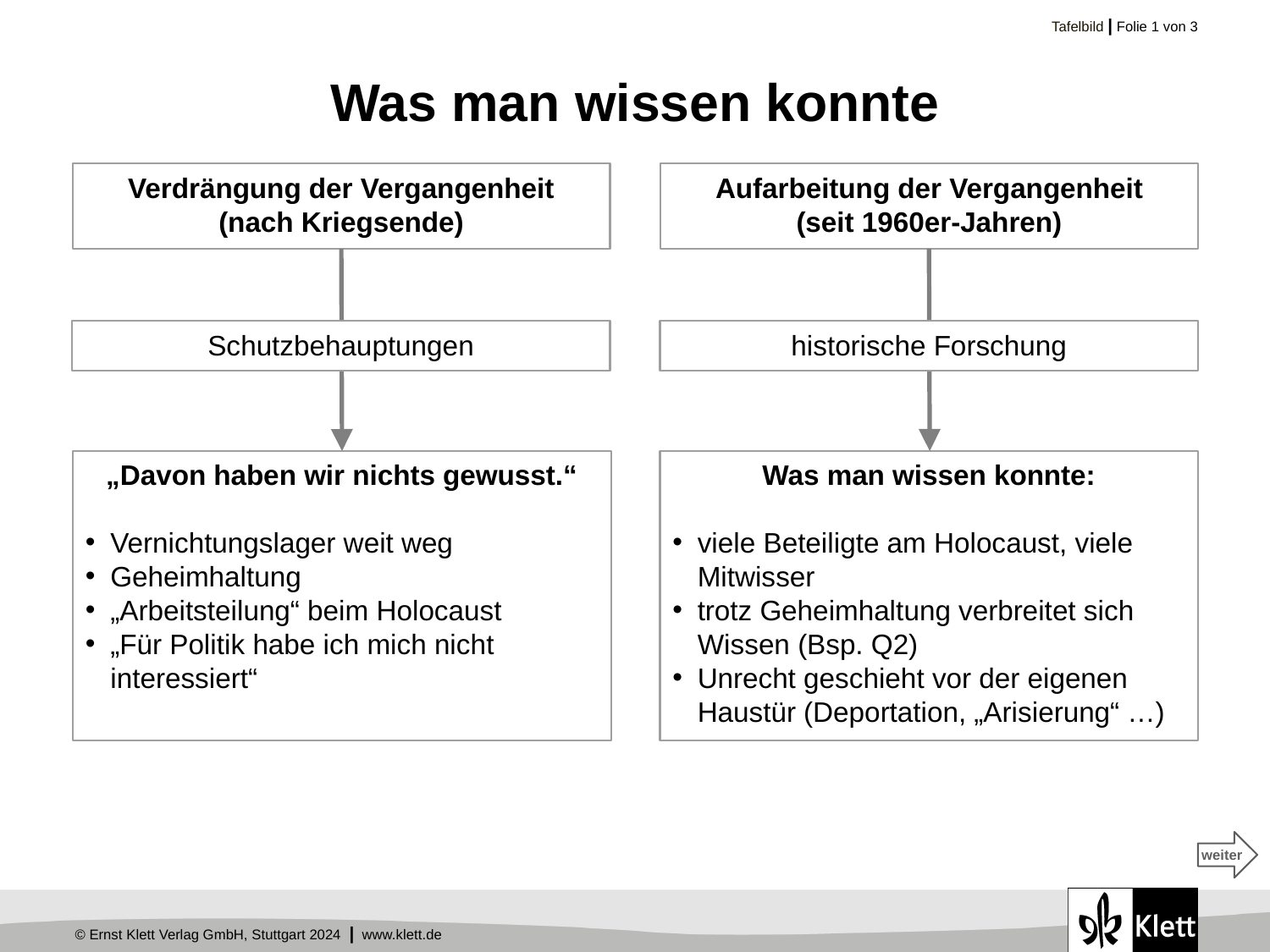

# Was man wissen konnte
Verdrängung der Vergangenheit
(nach Kriegsende)
Aufarbeitung der Vergangenheit
(seit 1960er-Jahren)
Schutzbehauptungen
historische Forschung
Was man wissen konnte:

viele Beteiligte am Holocaust, viele Mitwisser
trotz Geheimhaltung verbreitet sich Wissen (Bsp. Q2)
Unrecht geschieht vor der eigenen Haustür (Deportation, „Arisierung“ …)
„Davon haben wir nichts gewusst.“

Vernichtungslager weit weg
Geheimhaltung
„Arbeitsteilung“ beim Holocaust
„Für Politik habe ich mich nicht interessiert“
weiter